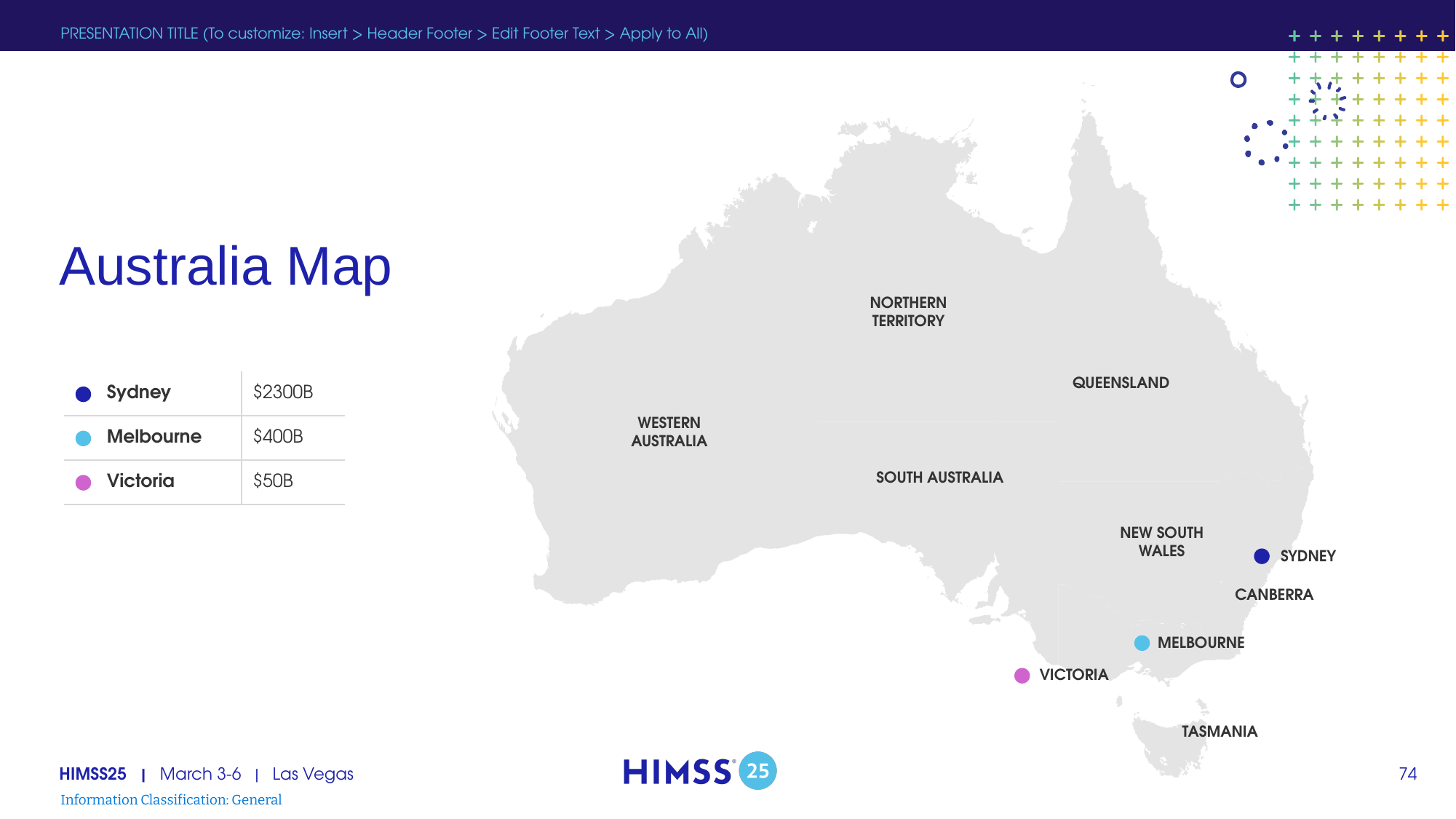

PRESENTATION TITLE (To customize: Insert > Header Footer > Edit Footer Text > Apply to All)

# Australia Map

NORTHERN
TERRITORY
| Sydney | $2300B |
| --- | --- |
| Melbourne | $400B |
| Victoria | $50B |
QUEENSLAND

WESTERN
AUSTRALIA

SOUTH AUSTRALIA

NEW SOUTH
WALES
SYDNEY

CANBERRA
MELBOURNE

VICTORIA

TASMANIA
74